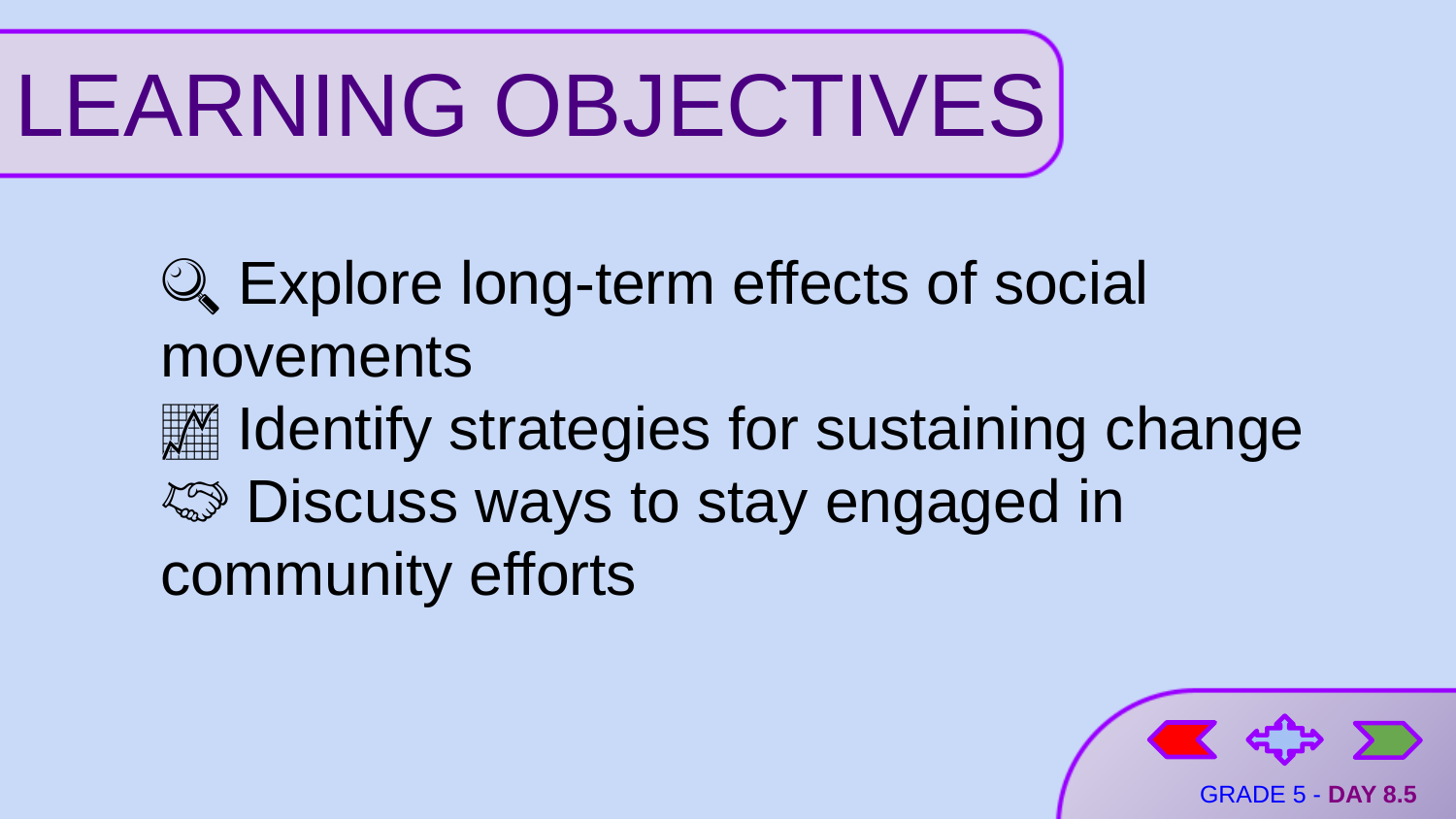

# LEARNING OBJECTIVES

🔍 Explore long-term effects of social movements
📈 Identify strategies for sustaining change
🤝 Discuss ways to stay engaged in community efforts

GRADE 5 - DAY 8.5